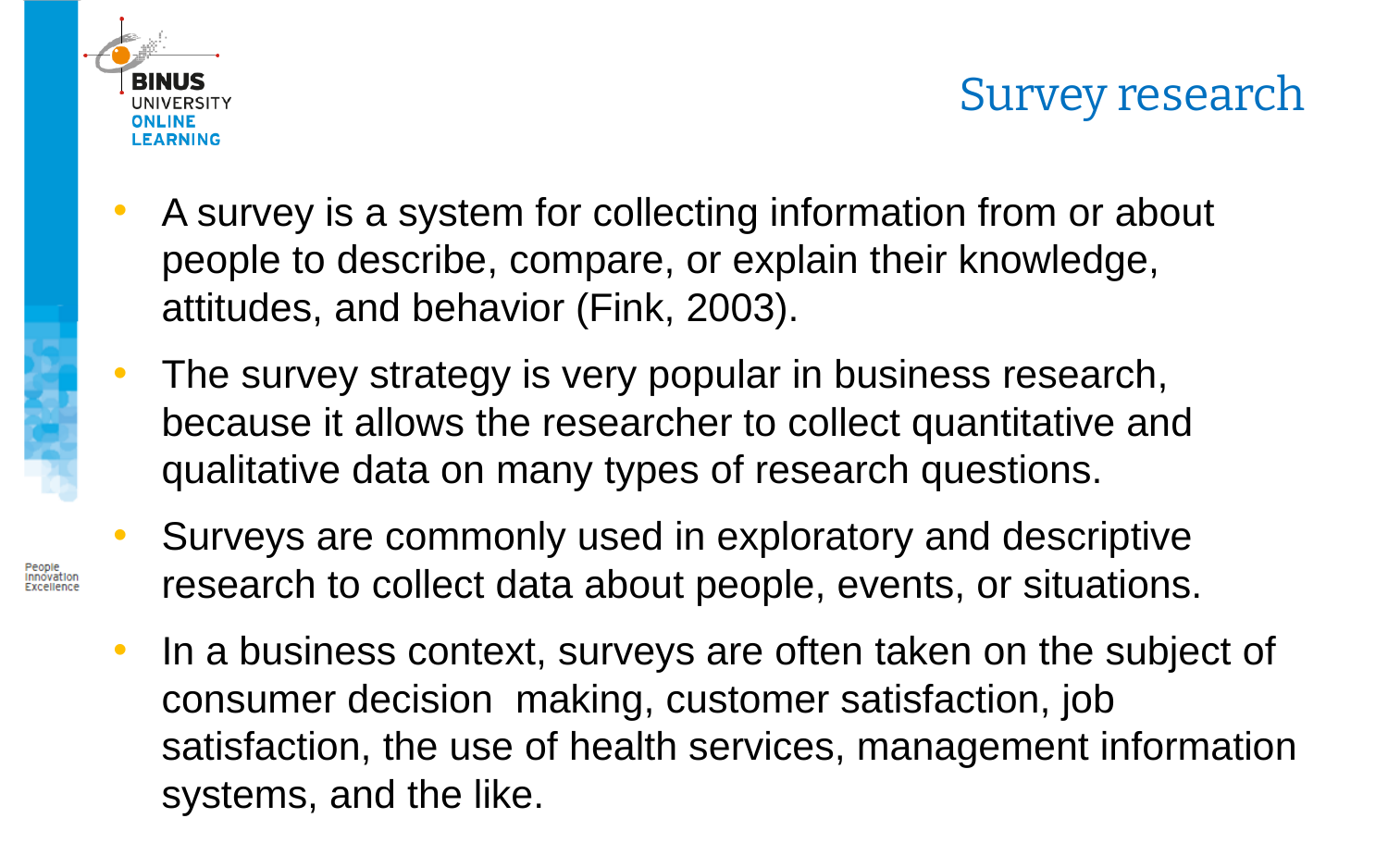

# Survey research
A survey is a system for collecting information from or about people to describe, compare, or explain their knowledge, attitudes, and behavior (Fink, 2003).
The survey strategy is very popular in business research, because it allows the researcher to collect quantitative and qualitative data on many types of research questions.
Surveys are commonly used in exploratory and descriptive research to collect data about people, events, or situations.
In a business context, surveys are often taken on the subject of consumer decision  making, customer satisfaction, job satisfaction, the use of health services, management information systems, and the like.